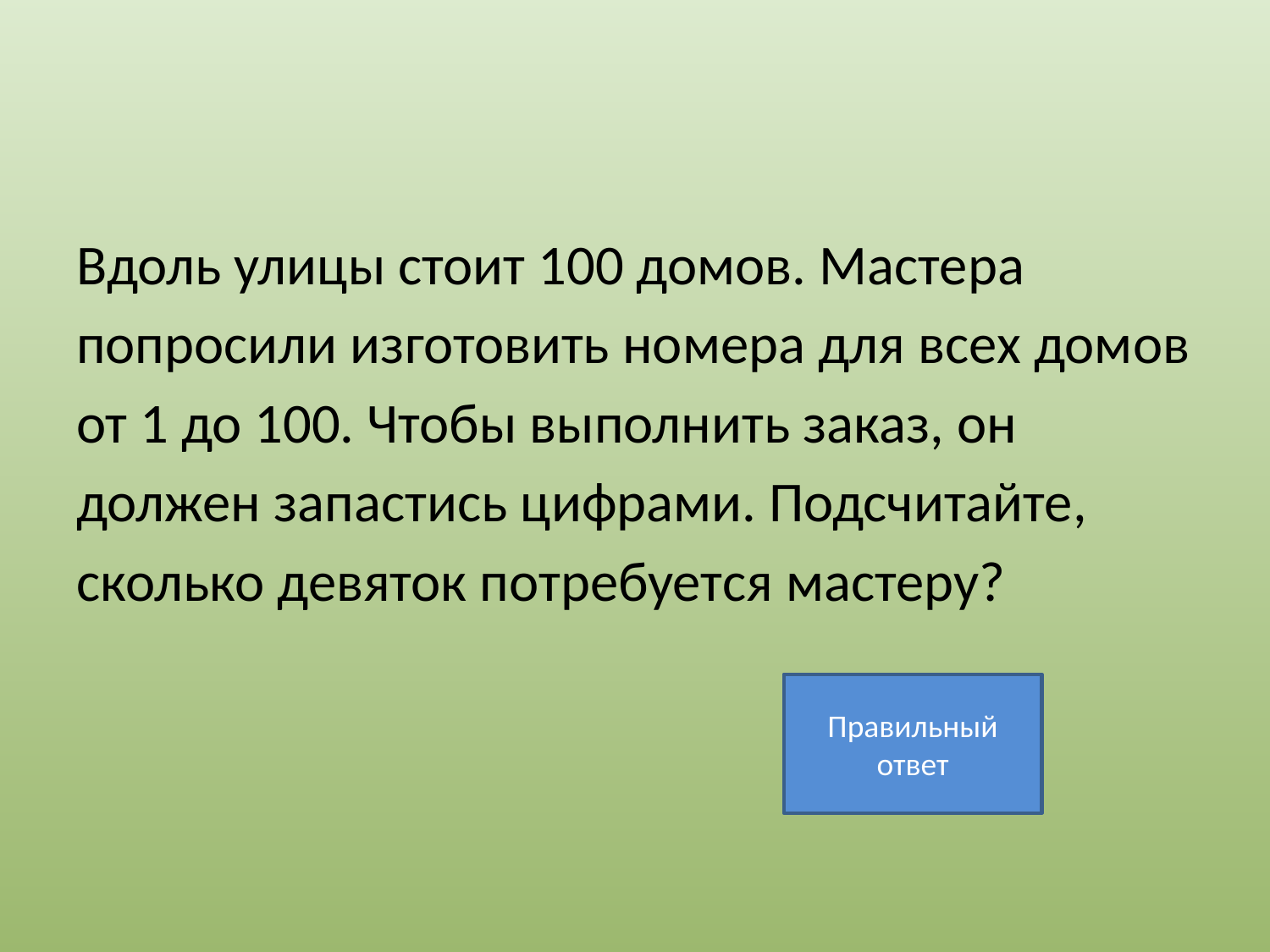

#
Вдоль улицы стоит 100 домов. Мастера
попросили изготовить номера для всех домов
от 1 до 100. Чтобы выполнить заказ, он
должен запастись цифрами. Подсчитайте,
сколько девяток потребуется мастеру?

Правильный ответ
20